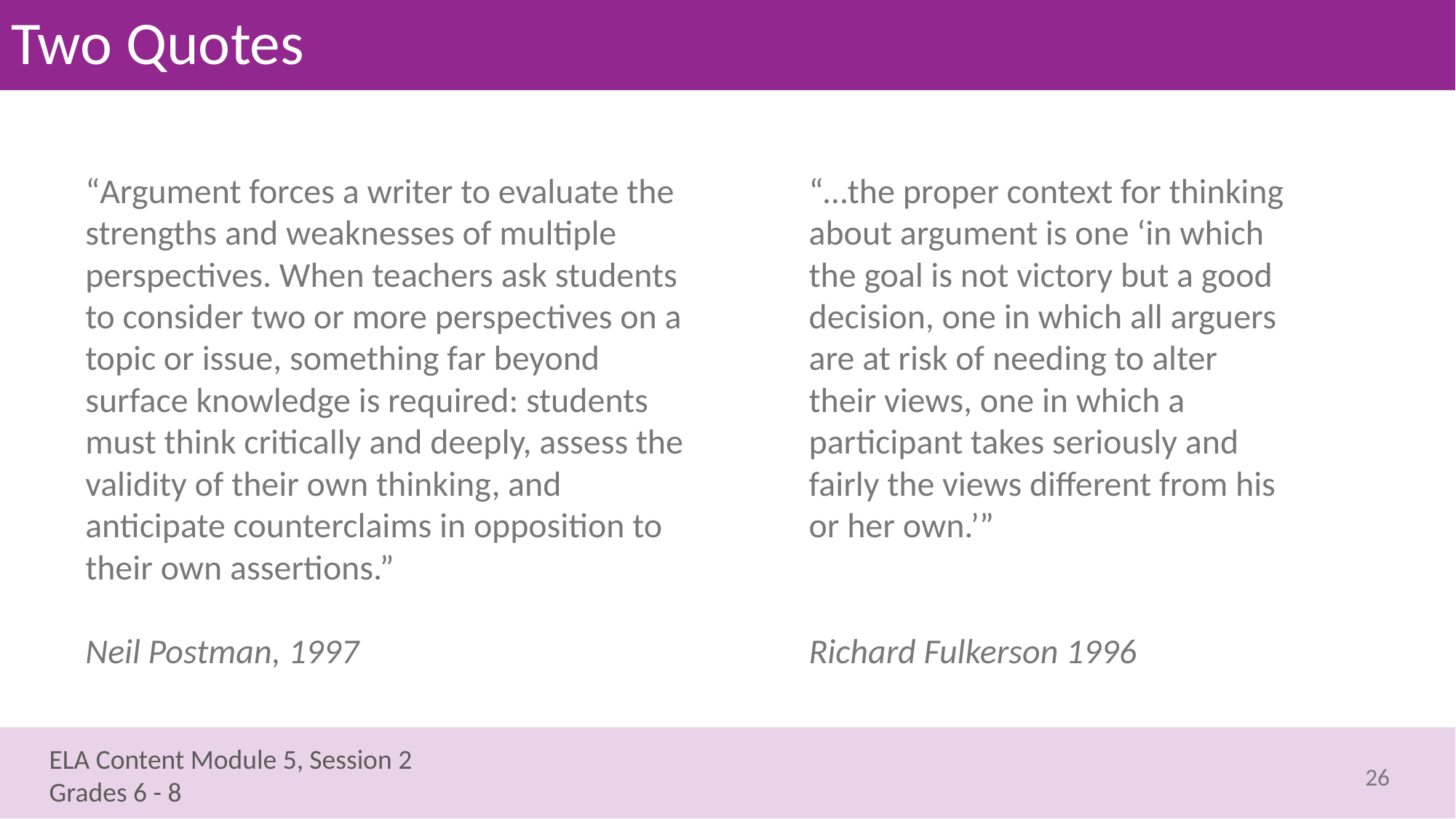

# Two Quotes
“Argument forces a writer to evaluate the strengths and weaknesses of multiple perspectives. When teachers ask students to consider two or more perspectives on a topic or issue, something far beyond surface knowledge is required: students must think critically and deeply, assess the validity of their own thinking, and anticipate counterclaims in opposition to their own assertions.”

Neil Postman, 1997
“…the proper context for thinking about argument is one ‘in which the goal is not victory but a good decision, one in which all arguers are at risk of needing to alter their views, one in which a participant takes seriously and fairly the views different from his or her own.’”

Richard Fulkerson 1996
26